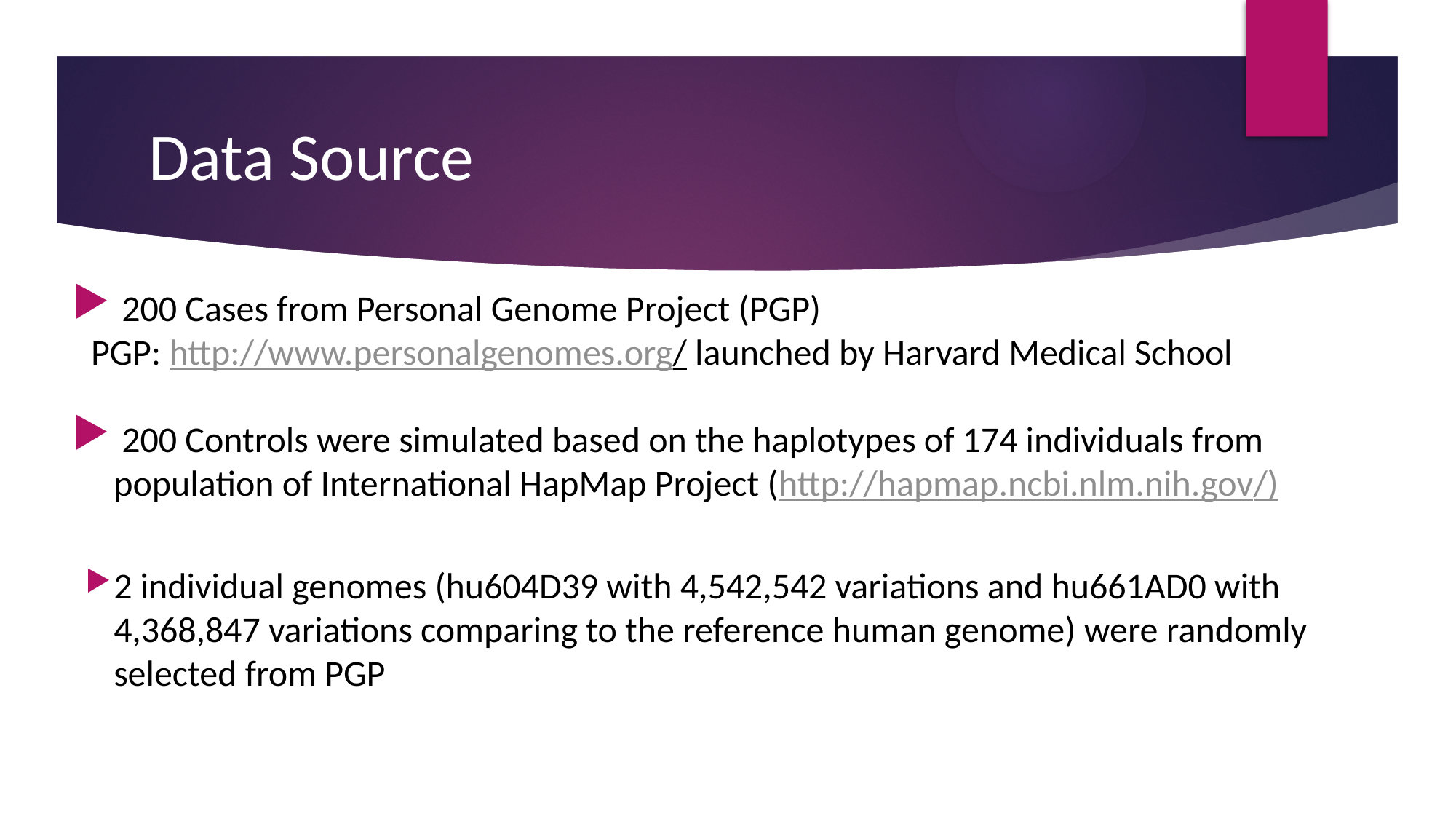

# Data Source

 200 Cases from Personal Genome Project (PGP)
PGP: http://www.personalgenomes.org/ launched by Harvard Medical School

 200 Controls were simulated based on the haplotypes of 174 individuals from population of International HapMap Project (http://hapmap.ncbi.nlm.nih.gov/)

2 individual genomes (hu604D39 with 4,542,542 variations and hu661AD0 with 4,368,847 variations comparing to the reference human genome) were randomly selected from PGP